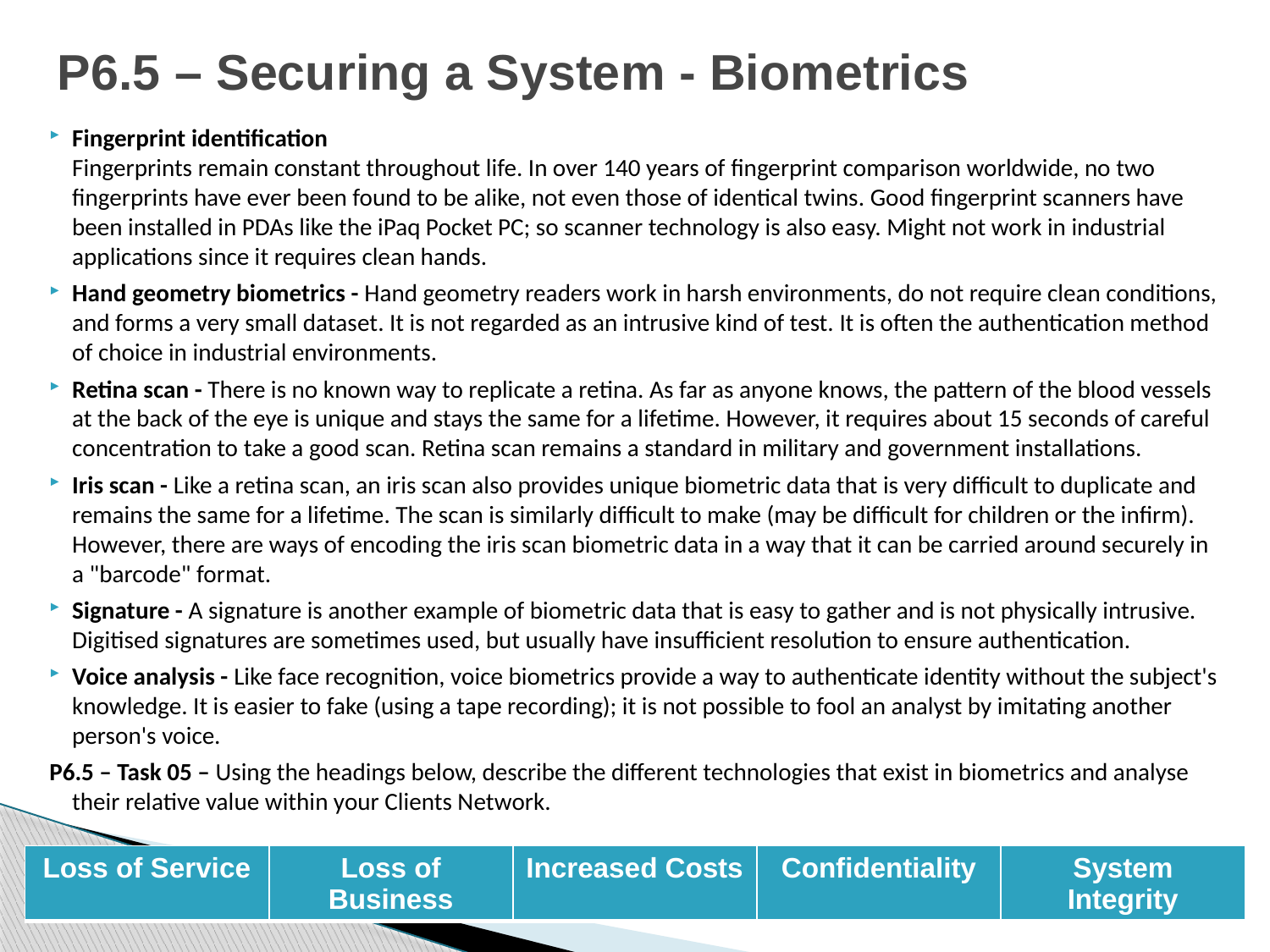

# P6.5 – Securing a System - Biometrics
Fingerprint identification
Fingerprints remain constant throughout life. In over 140 years of fingerprint comparison worldwide, no two fingerprints have ever been found to be alike, not even those of identical twins. Good fingerprint scanners have been installed in PDAs like the iPaq Pocket PC; so scanner technology is also easy. Might not work in industrial applications since it requires clean hands.
Hand geometry biometrics - Hand geometry readers work in harsh environments, do not require clean conditions, and forms a very small dataset. It is not regarded as an intrusive kind of test. It is often the authentication method of choice in industrial environments.
Retina scan - There is no known way to replicate a retina. As far as anyone knows, the pattern of the blood vessels at the back of the eye is unique and stays the same for a lifetime. However, it requires about 15 seconds of careful concentration to take a good scan. Retina scan remains a standard in military and government installations.
Iris scan - Like a retina scan, an iris scan also provides unique biometric data that is very difficult to duplicate and remains the same for a lifetime. The scan is similarly difficult to make (may be difficult for children or the infirm). However, there are ways of encoding the iris scan biometric data in a way that it can be carried around securely in a "barcode" format.
Signature - A signature is another example of biometric data that is easy to gather and is not physically intrusive. Digitised signatures are sometimes used, but usually have insufficient resolution to ensure authentication.
Voice analysis - Like face recognition, voice biometrics provide a way to authenticate identity without the subject's knowledge. It is easier to fake (using a tape recording); it is not possible to fool an analyst by imitating another person's voice.
P6.5 – Task 05 – Using the headings below, describe the different technologies that exist in biometrics and analyse their relative value within your Clients Network.
| Loss of Service | Loss of Business | Increased Costs | Confidentiality | System Integrity |
| --- | --- | --- | --- | --- |